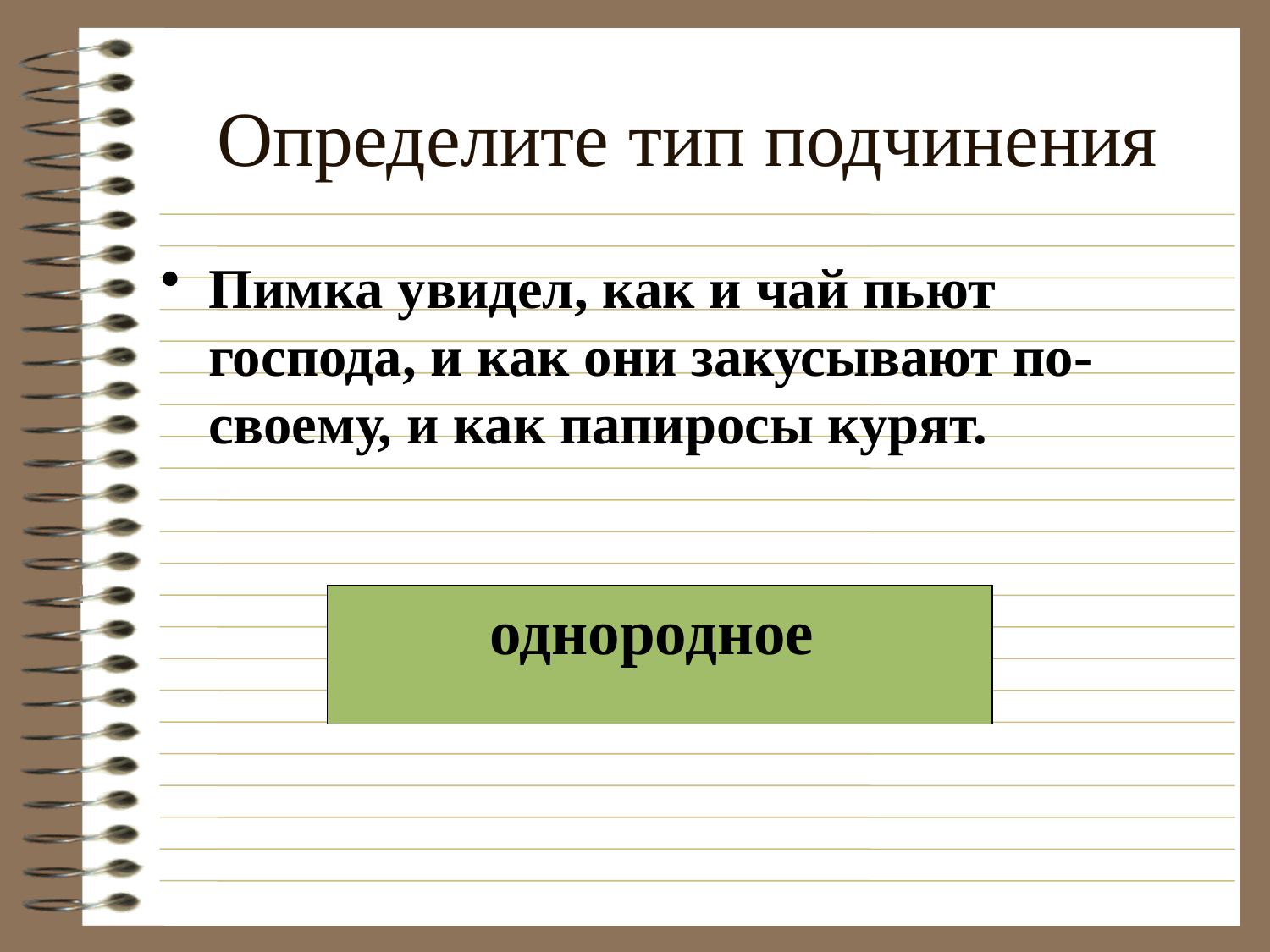

# Определите тип подчинения
Пимка увидел, как и чай пьют господа, и как они закусывают по-своему, и как папиросы курят.

однородное